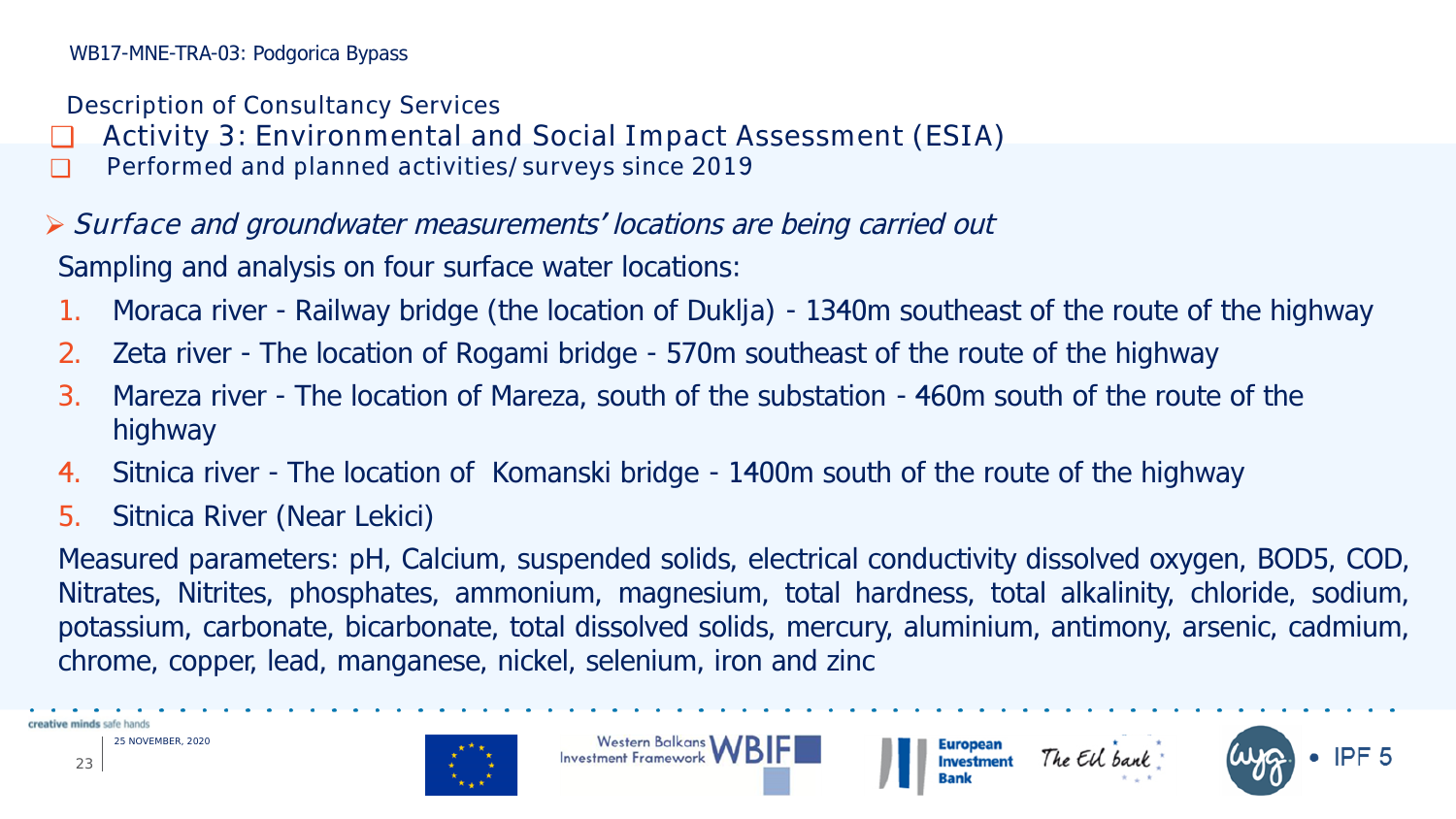

WB17-MNE-TRA-03: Podgorica Bypass
# Description of Consultancy Services
   Activity 3: Environmental and Social Impact Assessment (ESIA)
    Performed and planned activities/surveys since 2019

Surface and groundwater measurements’ locations are being carried out
Sampling and analysis on four surface water locations:
Moraca river - Railway bridge (the location of Duklja) - 1340m southeast of the route of the highway
Zeta river - The location of Rogami bridge - 570m southeast of the route of the highway
Mareza river - The location of Mareza, south of the substation - 460m south of the route of the highway
Sitnica river - The location of  Komanski bridge - 1400m south of the route of the highway
Sitnica River (Near Lekici)
Measured parameters: pH, Calcium, suspended solids, electrical conductivity dissolved oxygen, BOD5, COD, Nitrates, Nitrites, phosphates, ammonium, magnesium, total hardness, total alkalinity, chloride, sodium, potassium, carbonate, bicarbonate, total dissolved solids, mercury, aluminium, antimony, arsenic, cadmium, chrome, copper, lead, manganese, nickel, selenium, iron and zinc

23
25 NOVEMBER, 2020